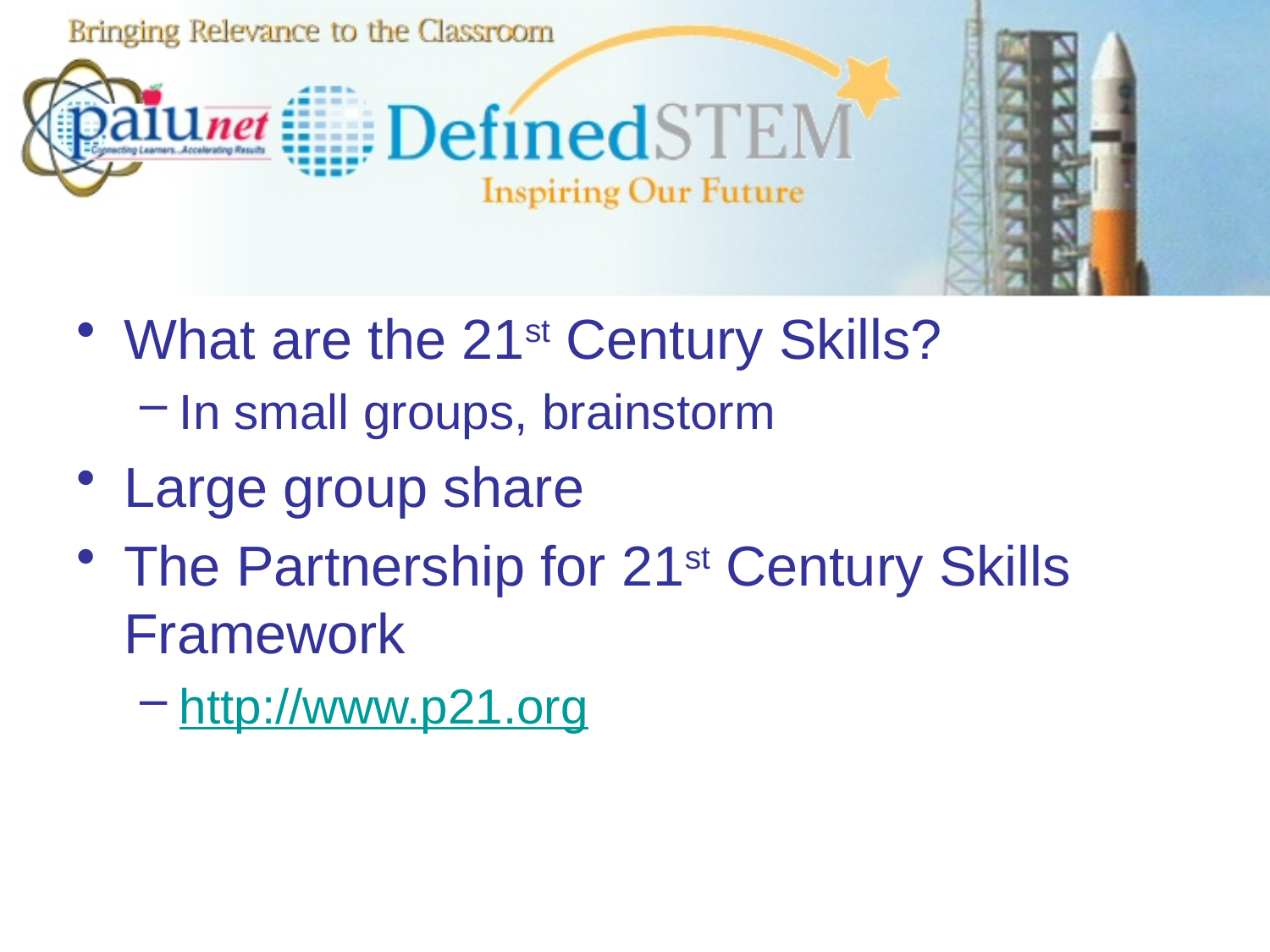

#
What are the 21st Century Skills?
In small groups, brainstorm
Large group share
The Partnership for 21st Century Skills Framework
http://www.p21.org